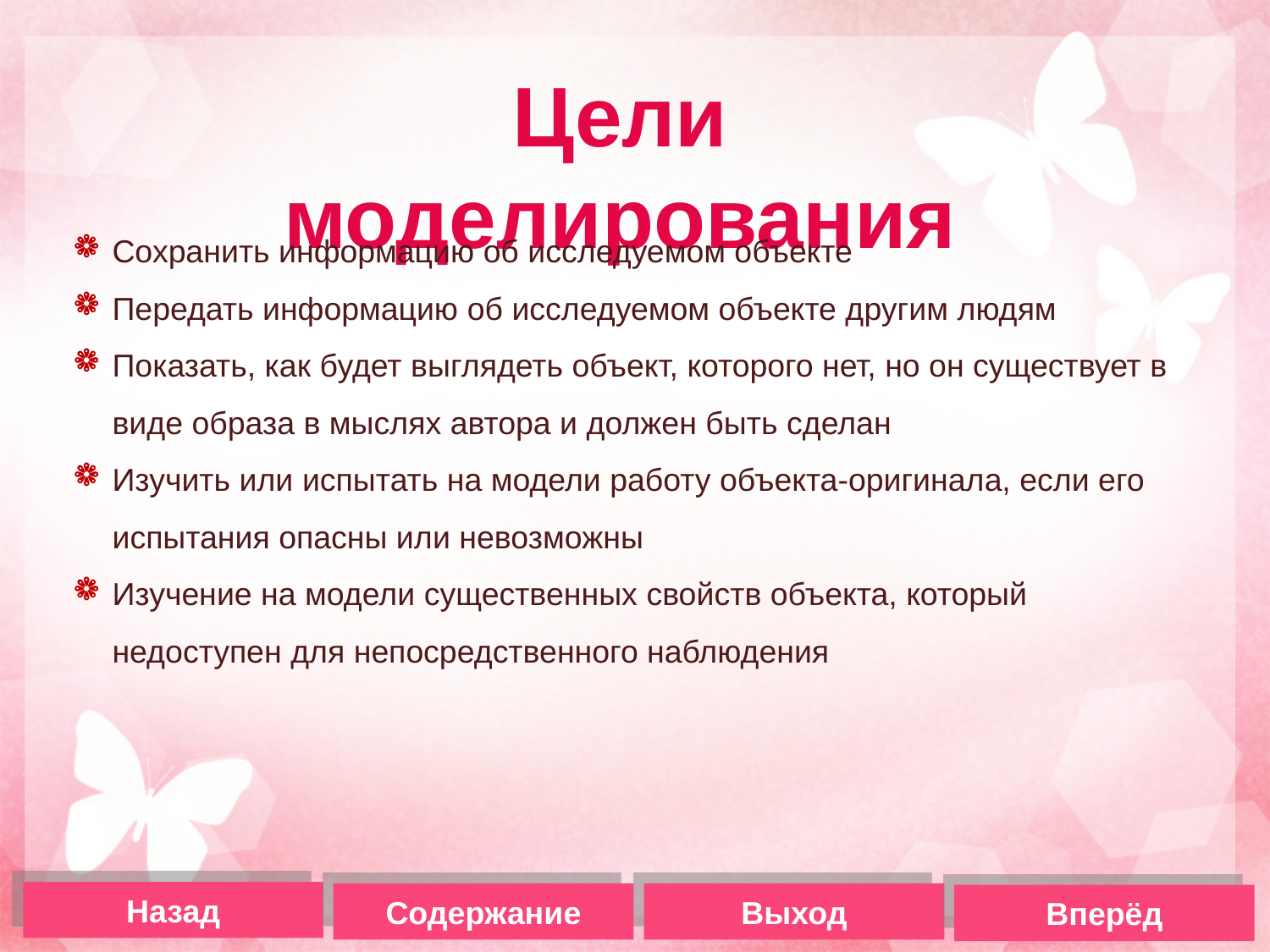

Цели моделирования
Сохранить информацию об исследуемом объекте
Передать информацию об исследуемом объекте другим людям
Показать, как будет выглядеть объект, которого нет, но он существует в виде образа в мыслях автора и должен быть сделан
Изучить или испытать на модели работу объекта-оригинала, если его испытания опасны или невозможны
Изучение на модели существенных свойств объекта, который недоступен для непосредственного наблюдения

Назад
Содержание
Выход
Вперёд